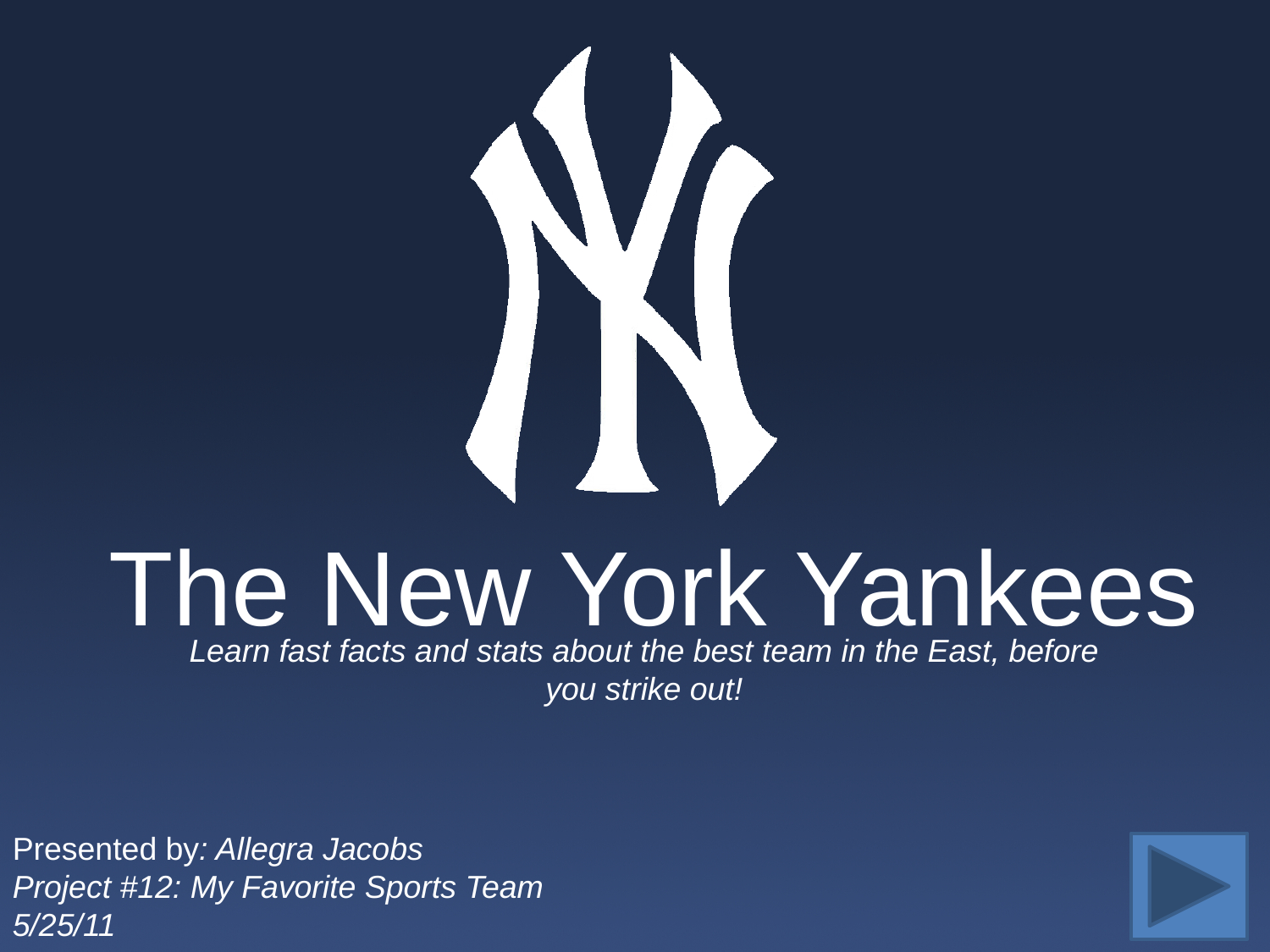

The New York Yankees
Learn fast facts and stats about the best team in the East, before you strike out!
Presented by: Allegra Jacobs
Project #12: My Favorite Sports Team
5/25/11